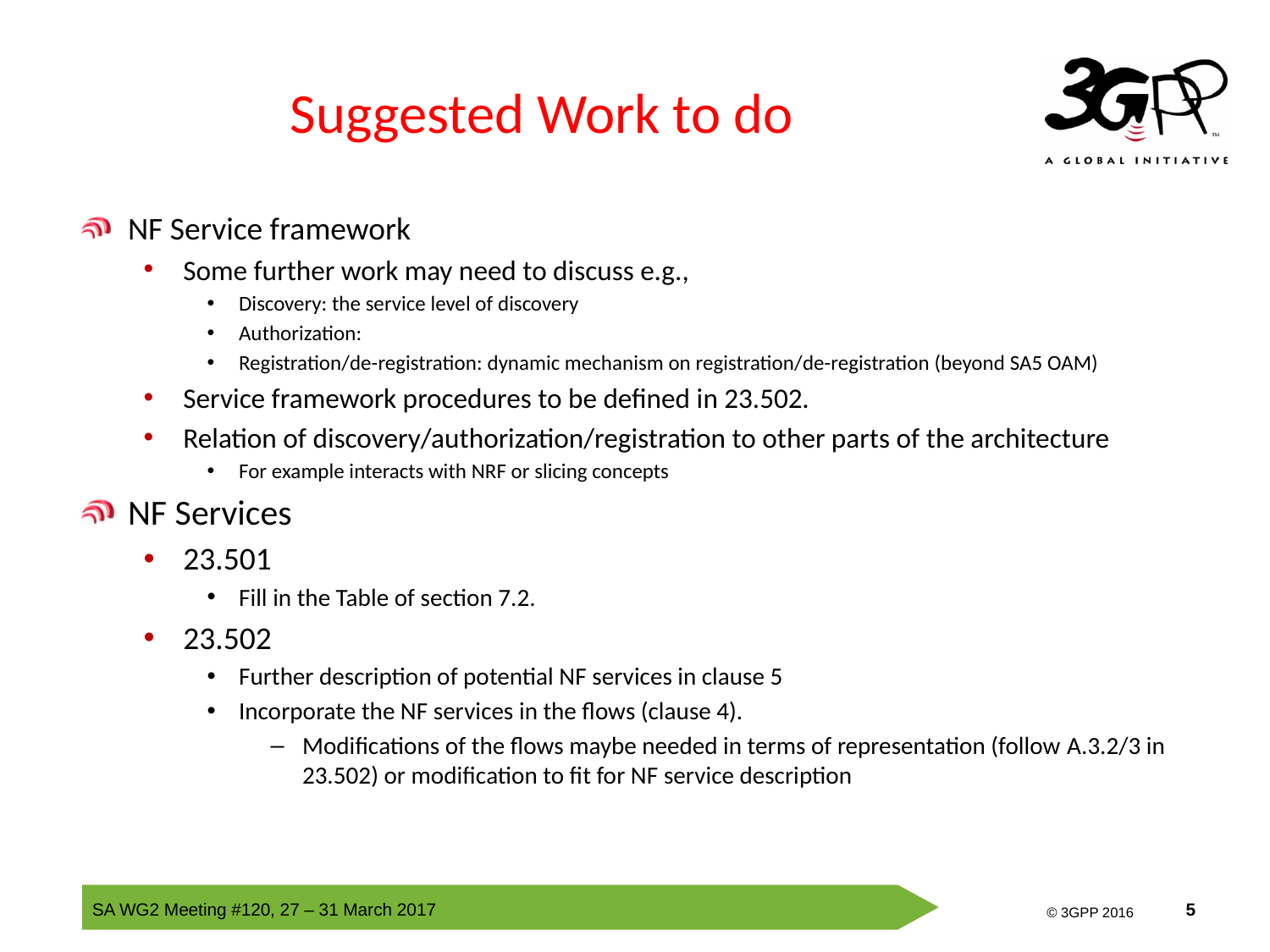

# Suggested Work to do
NF Service framework
Some further work may need to discuss e.g.,
Discovery: the service level of discovery
Authorization:
Registration/de-registration: dynamic mechanism on registration/de-registration (beyond SA5 OAM)
Service framework procedures to be defined in 23.502.
Relation of discovery/authorization/registration to other parts of the architecture
For example interacts with NRF or slicing concepts
NF Services
23.501
Fill in the Table of section 7.2.
23.502
Further description of potential NF services in clause 5
Incorporate the NF services in the flows (clause 4).
Modifications of the flows maybe needed in terms of representation (follow A.3.2/3 in 23.502) or modification to fit for NF service description